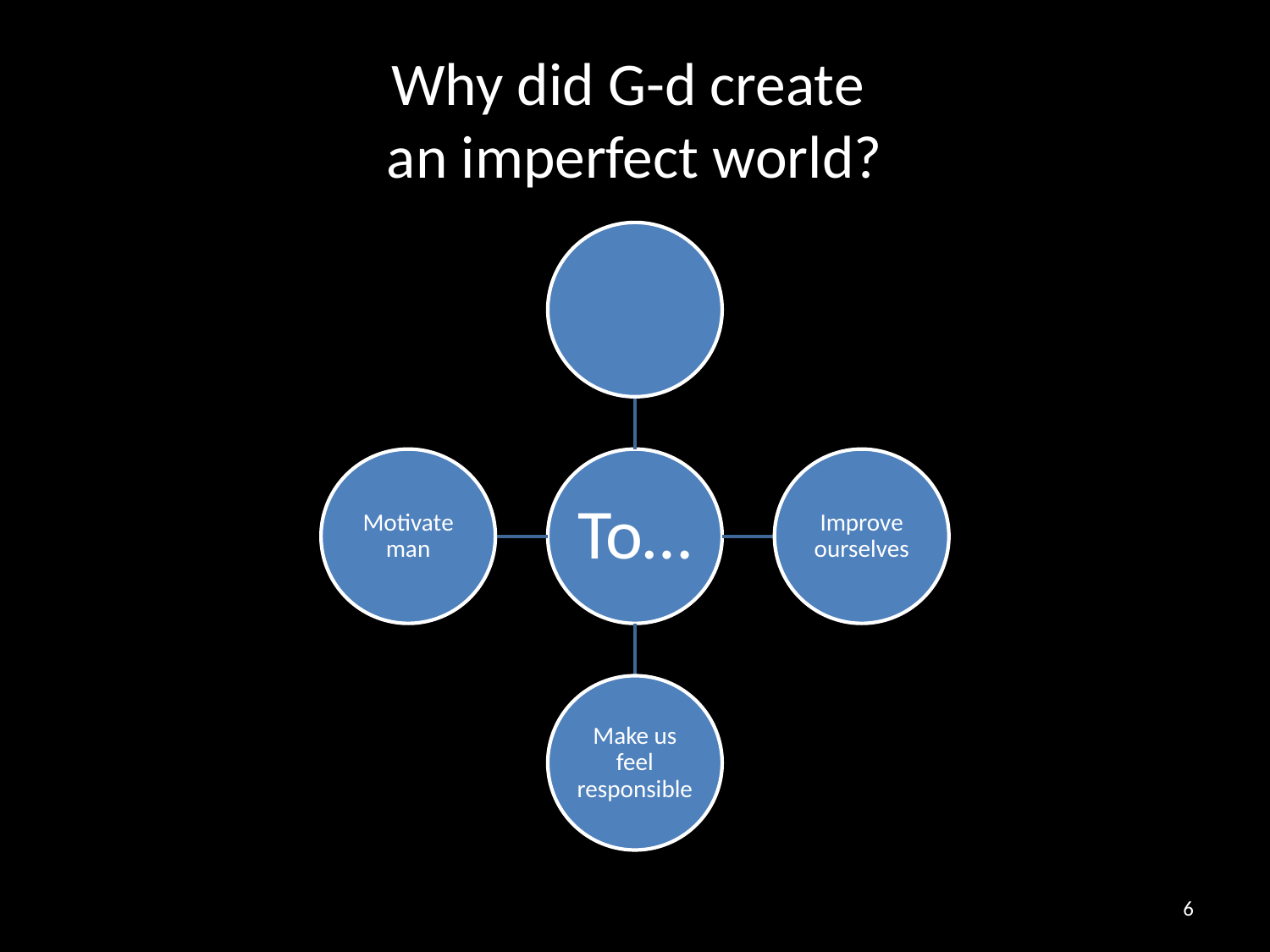

# Why did G-d create an imperfect world?
To…

Improve ourselves

Make us feel responsible

Motivate man
6